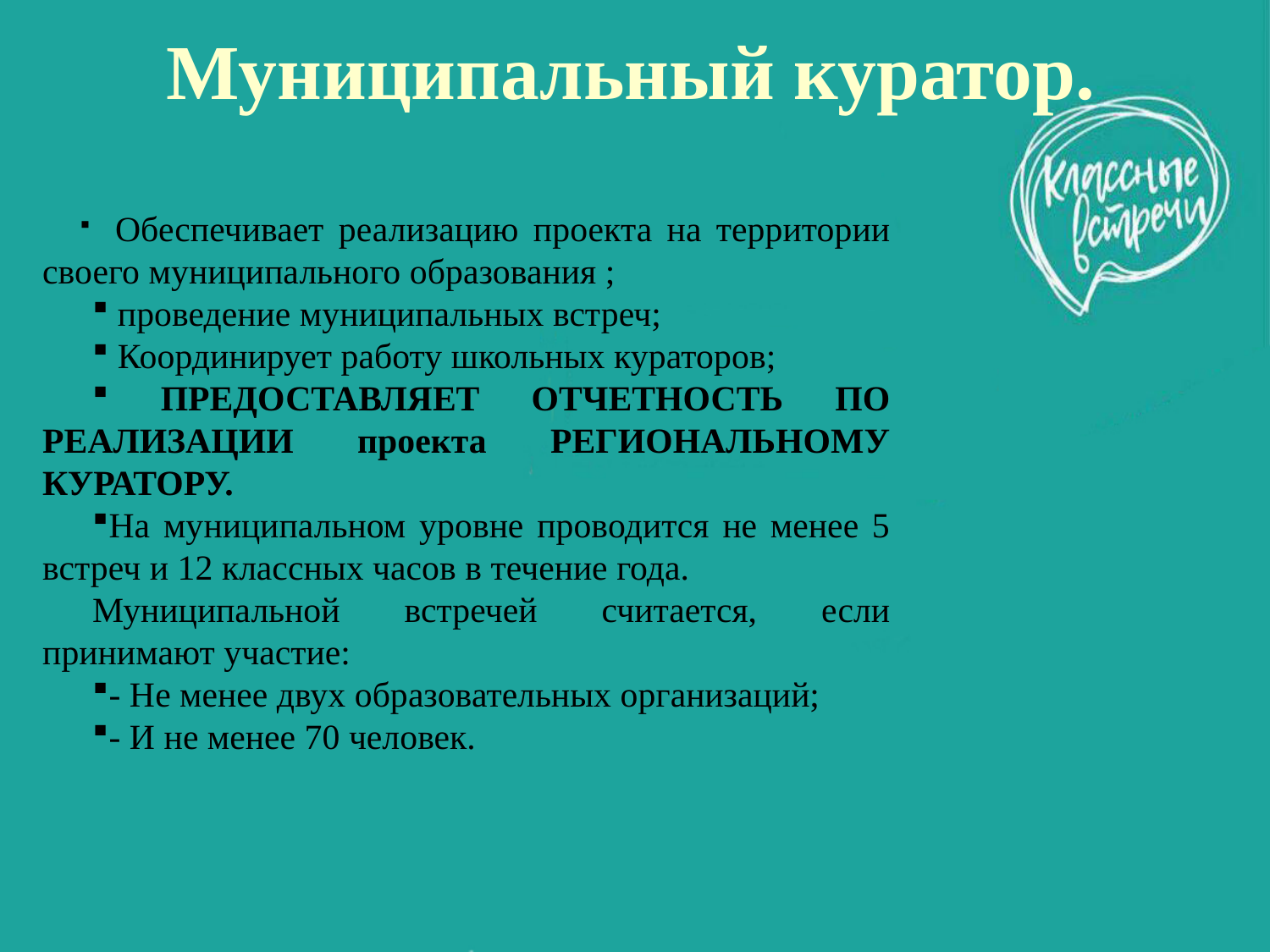

# Муниципальный куратор.
  Обеспечивает реализацию проекта на территории своего муниципального образования ;
 проведение муниципальных встреч;
 Координирует работу школьных кураторов;
 ПРЕДОСТАВЛЯЕТ ОТЧЕТНОСТЬ ПО РЕАЛИЗАЦИИ проекта РЕГИОНАЛЬНОМУ КУРАТОРУ.
На муниципальном уровне проводится не менее 5 встреч и 12 классных часов в течение года.
Муниципальной встречей считается, если принимают участие:
- Не менее двух образовательных организаций;
- И не менее 70 человек.